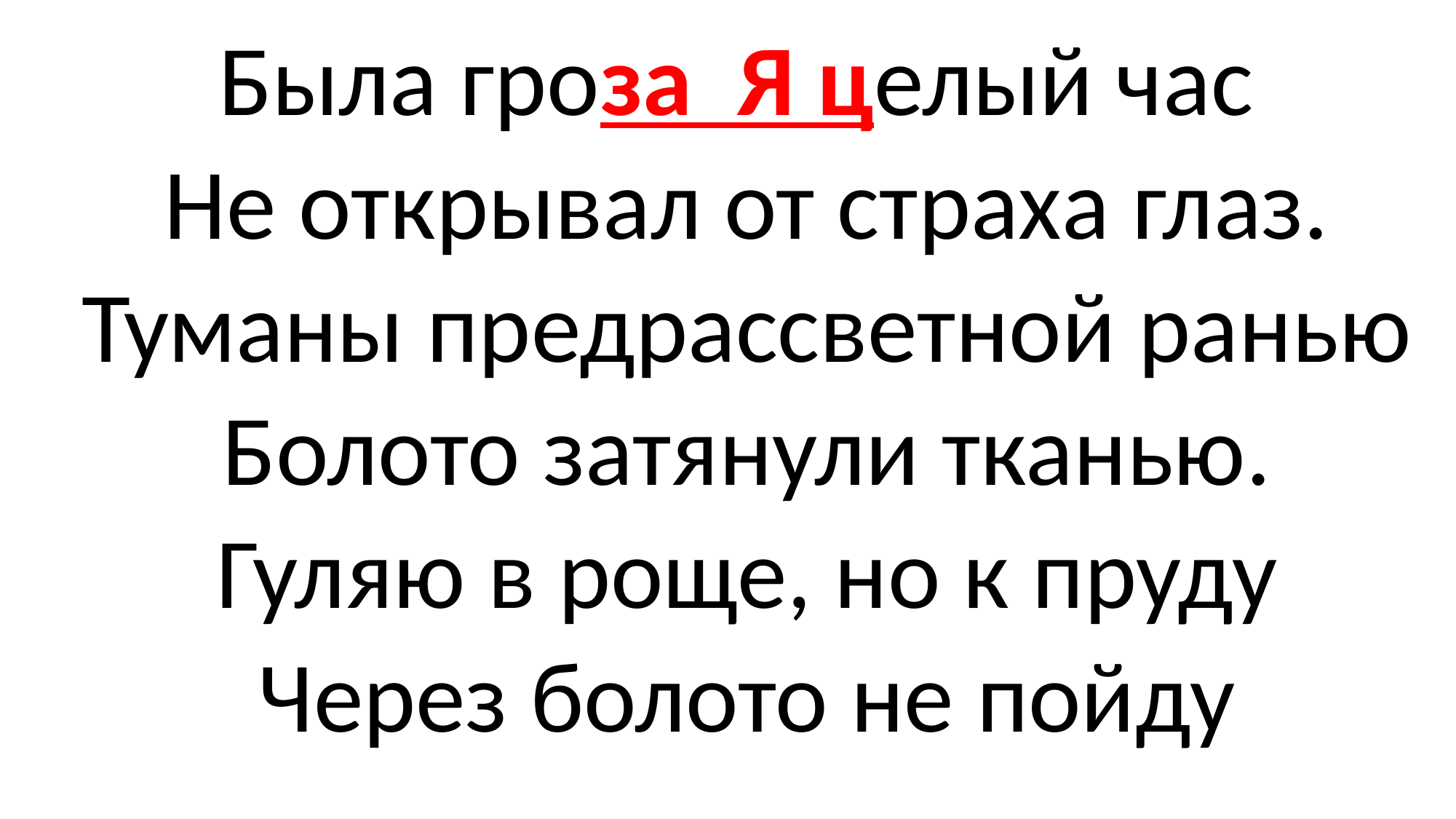

Была гроза  Я целый час
Не открывал от страха глаз.
Туманы предрассветной ранью
Болото затянули тканью.
Гуляю в роще, но к пруду
Через болото не пойду